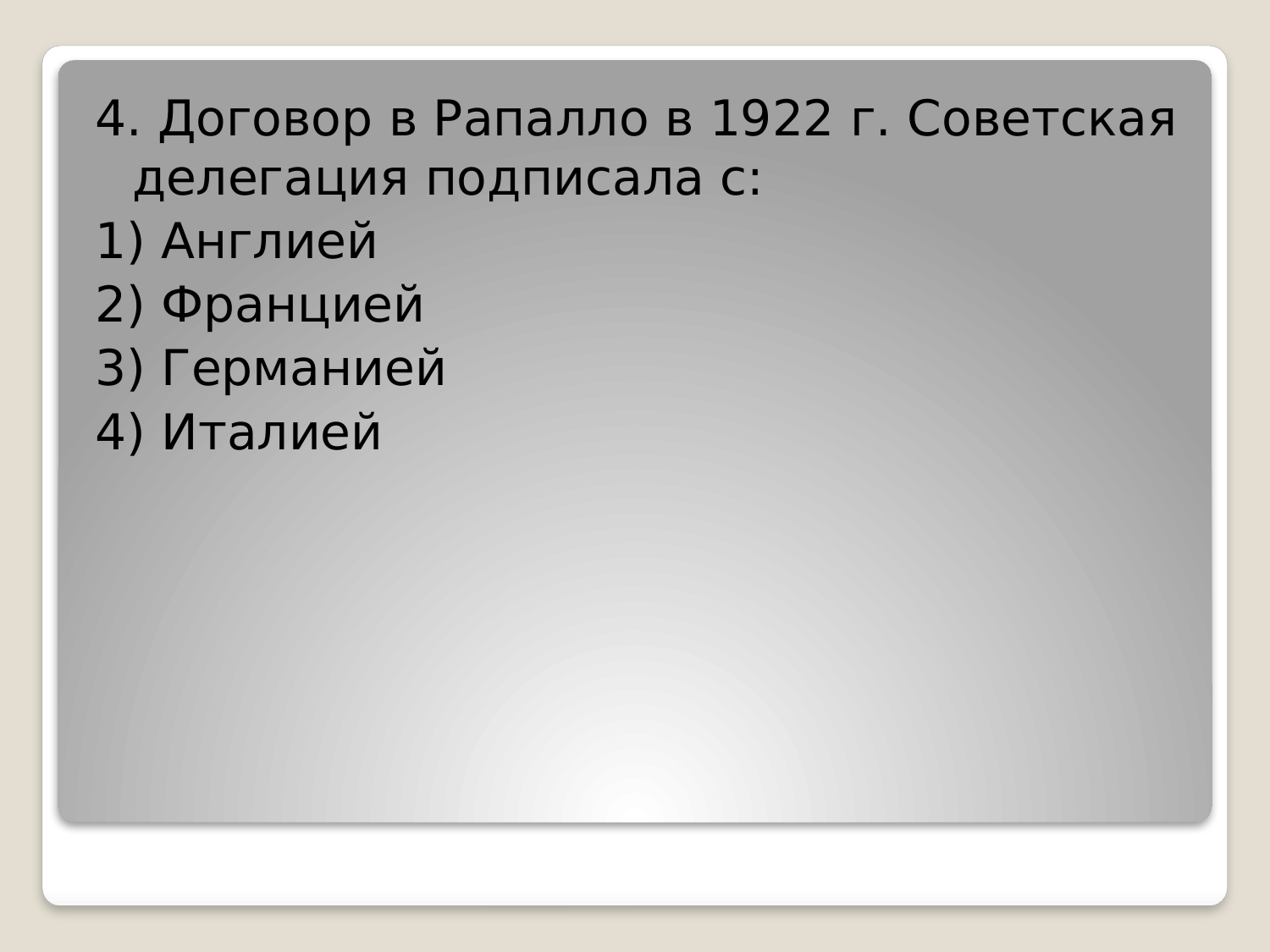

4. Договор в Рапалло в 1922 г. Советская делегация подписала с:
1) Англией
2) Францией
3) Германией
4) Италией
#